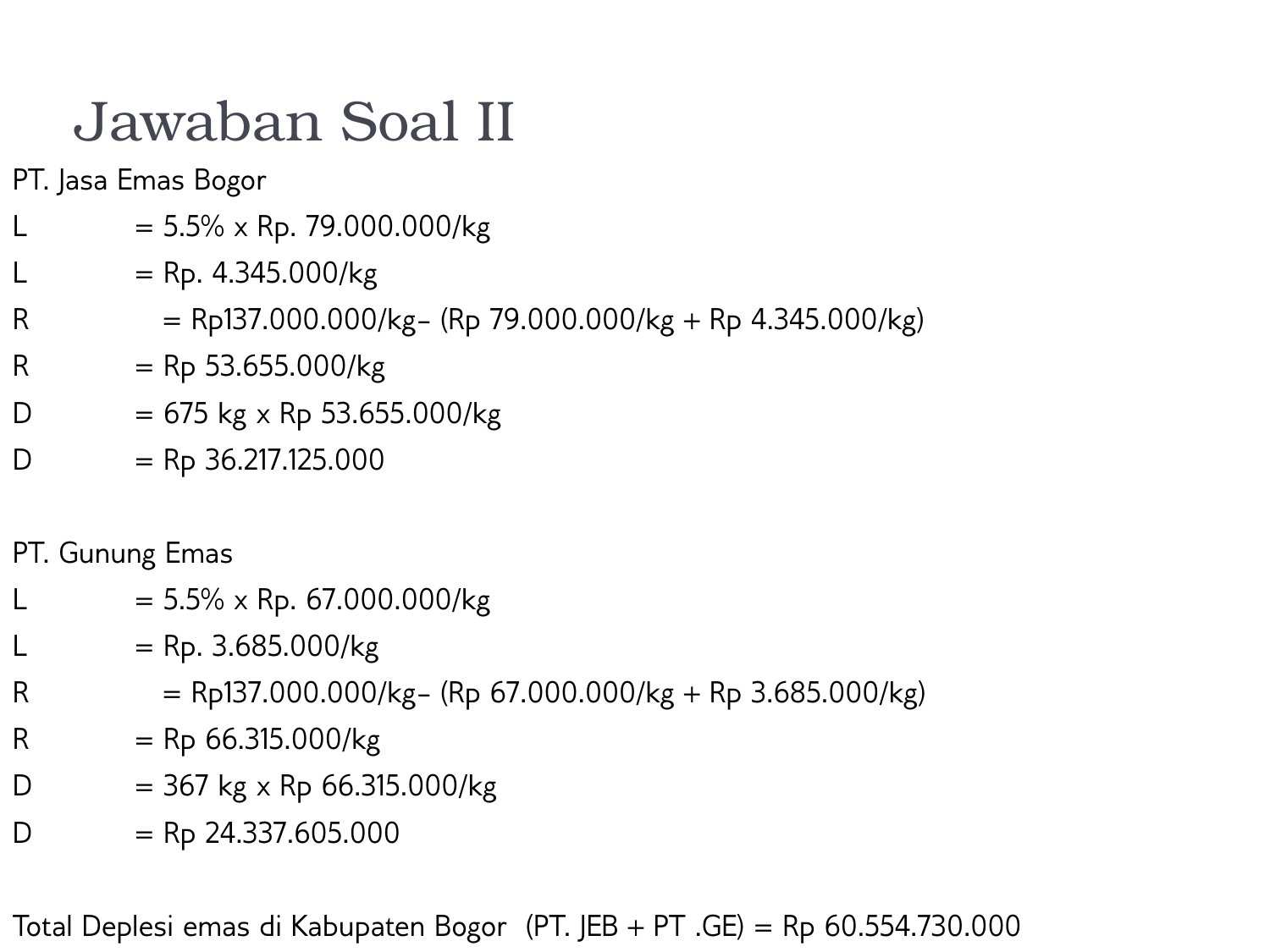

# Jawaban Soal II
PT. Jasa Emas Bogor
L 		= 5.5% x Rp. 79.000.000/kg
L 		= Rp. 4.345.000/kg
R 		= Rp137.000.000/kg– (Rp 79.000.000/kg + Rp 4.345.000/kg)
R 		= Rp 53.655.000/kg
D		= 675 kg x Rp 53.655.000/kg
D		= Rp 36.217.125.000

PT. Gunung Emas
L 		= 5.5% x Rp. 67.000.000/kg
L 		= Rp. 3.685.000/kg
R 		= Rp137.000.000/kg– (Rp 67.000.000/kg + Rp 3.685.000/kg)
R 		= Rp 66.315.000/kg
D		= 367 kg x Rp 66.315.000/kg
D		= Rp 24.337.605.000

Total Deplesi emas di Kabupaten Bogor  (PT. JEB + PT .GE) = Rp 60.554.730.000